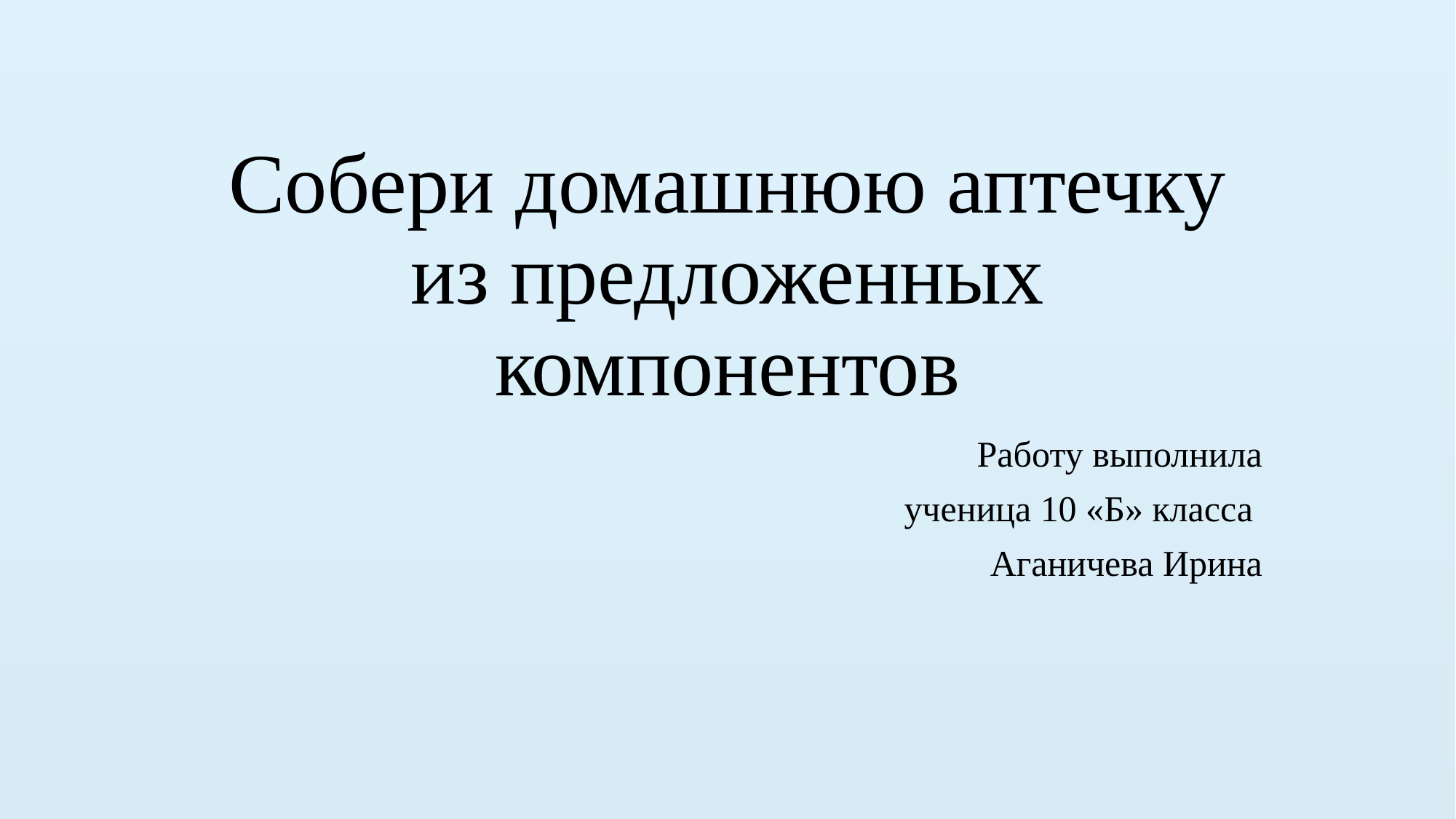

# Собери домашнюю аптечку из предложенных компонентов
Работу выполнила
 ученица 10 «Б» класса
Аганичева Ирина